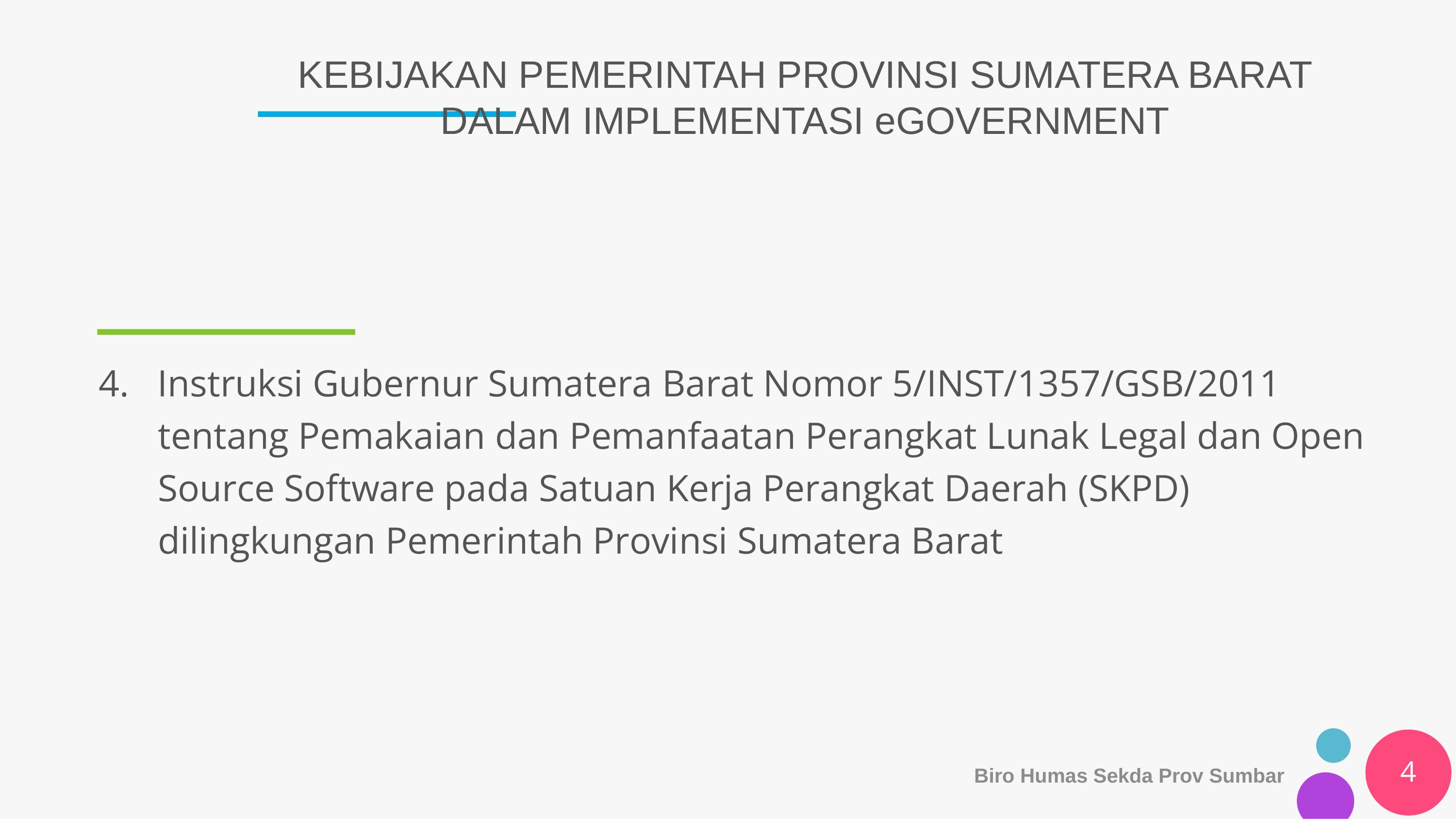

# KEBIJAKAN PEMERINTAH PROVINSI SUMATERA BARAT DALAM IMPLEMENTASI eGOVERNMENT
4.   Instruksi Gubernur Sumatera Barat Nomor 5/INST/1357/GSB/2011 tentang Pemakaian dan Pemanfaatan Perangkat Lunak Legal dan Open Source Software pada Satuan Kerja Perangkat Daerah (SKPD) dilingkungan Pemerintah Provinsi Sumatera Barat
4
Biro Humas Sekda Prov Sumbar